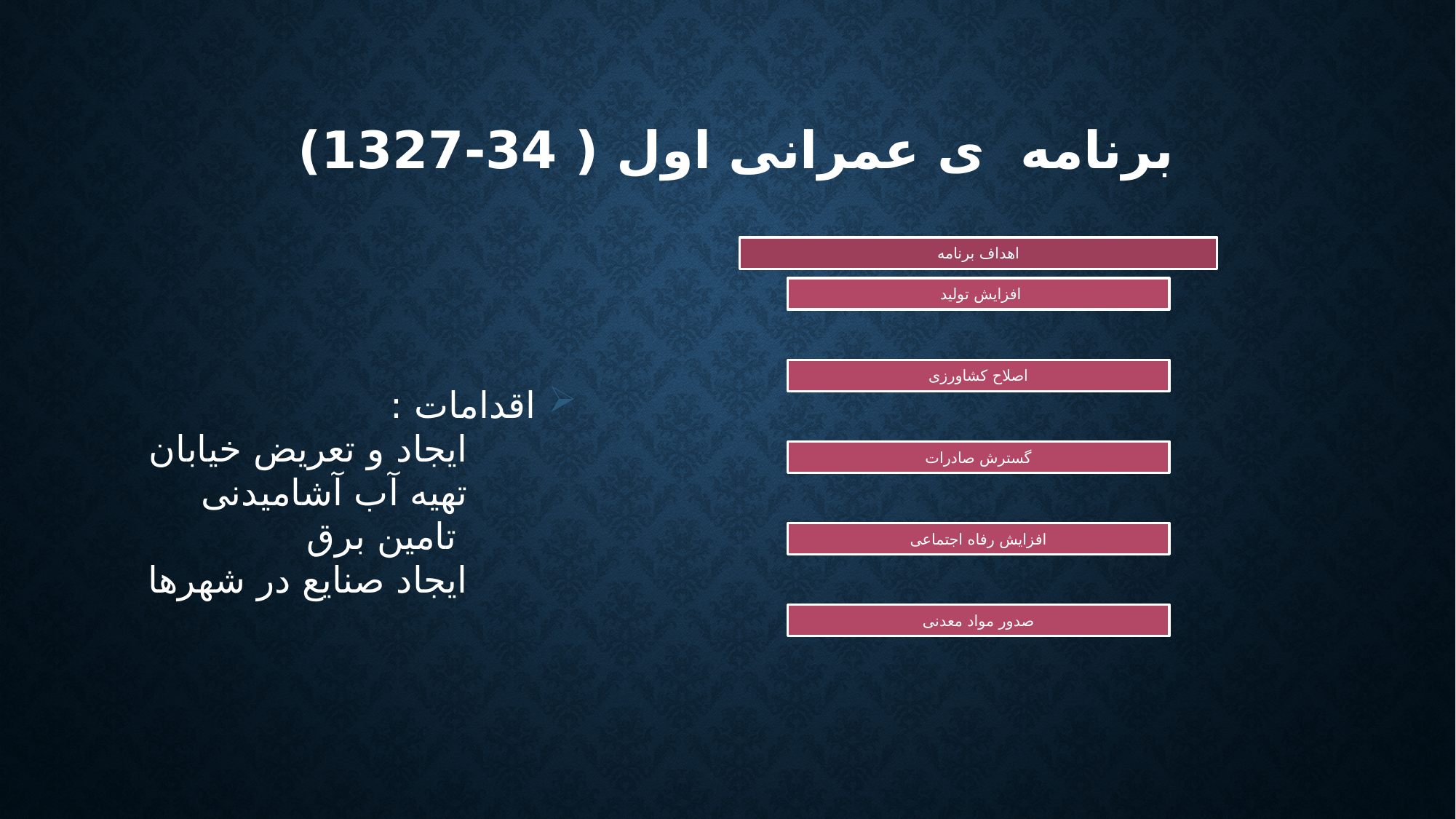

# برنامه  ی عمرانی اول ( 34-1327)
اهداف برنامه
افزایش تولید
صدور مواد معدنی
گسترش صادرات
افزایش رفاه اجتماعی
اقدامات :
ایجاد و تعریض خیابان
تهیه آب آشامیدنی
 تامین برق
ایجاد صنایع در شهرها